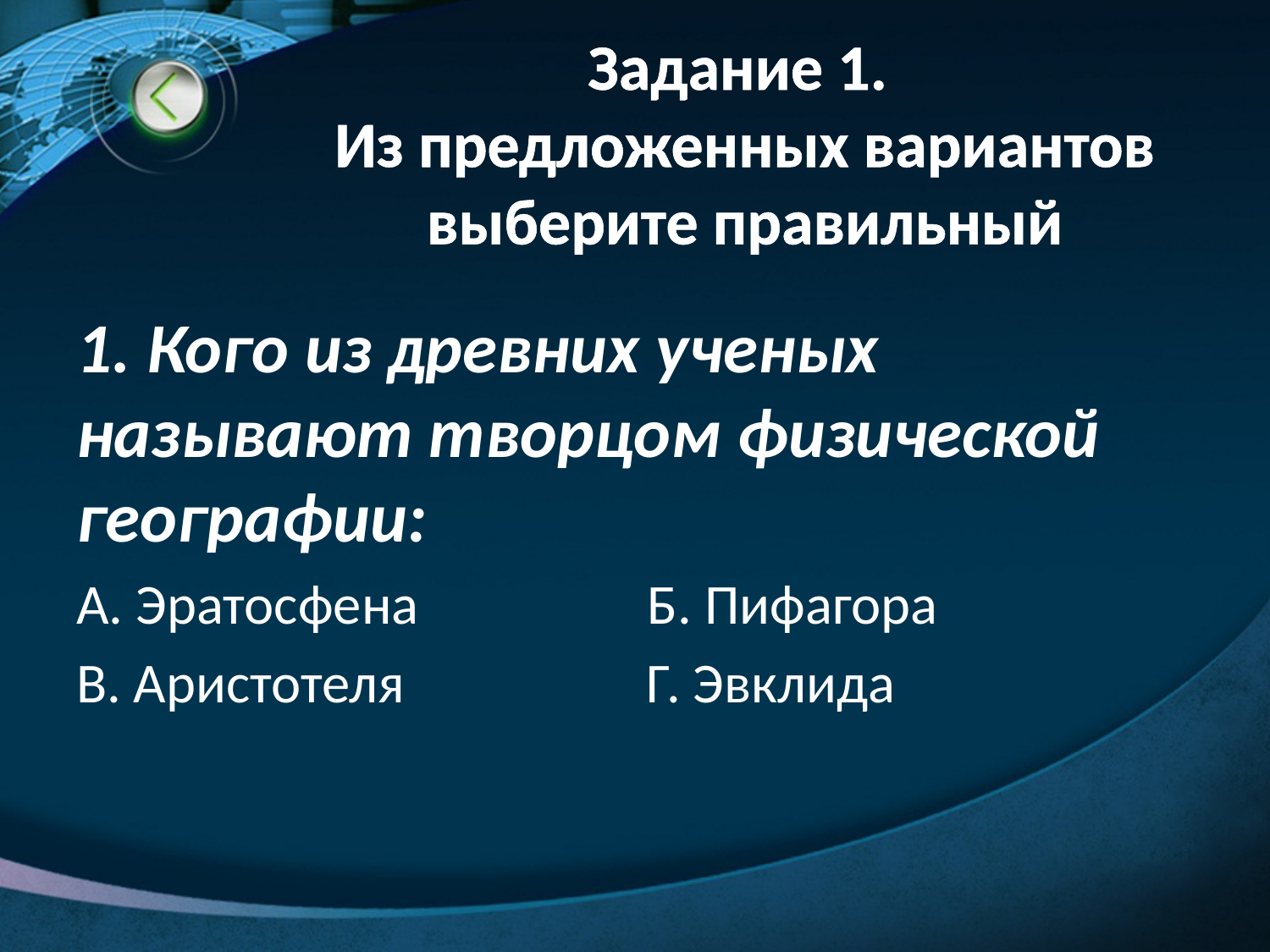

# Задание 1. Из предложенных вариантов выберите правильный
1. Кого из древних ученых называют творцом физической географии:
А. Эратосфена                  Б. Пифагора
В. Аристотеля                   Г. Эвклида